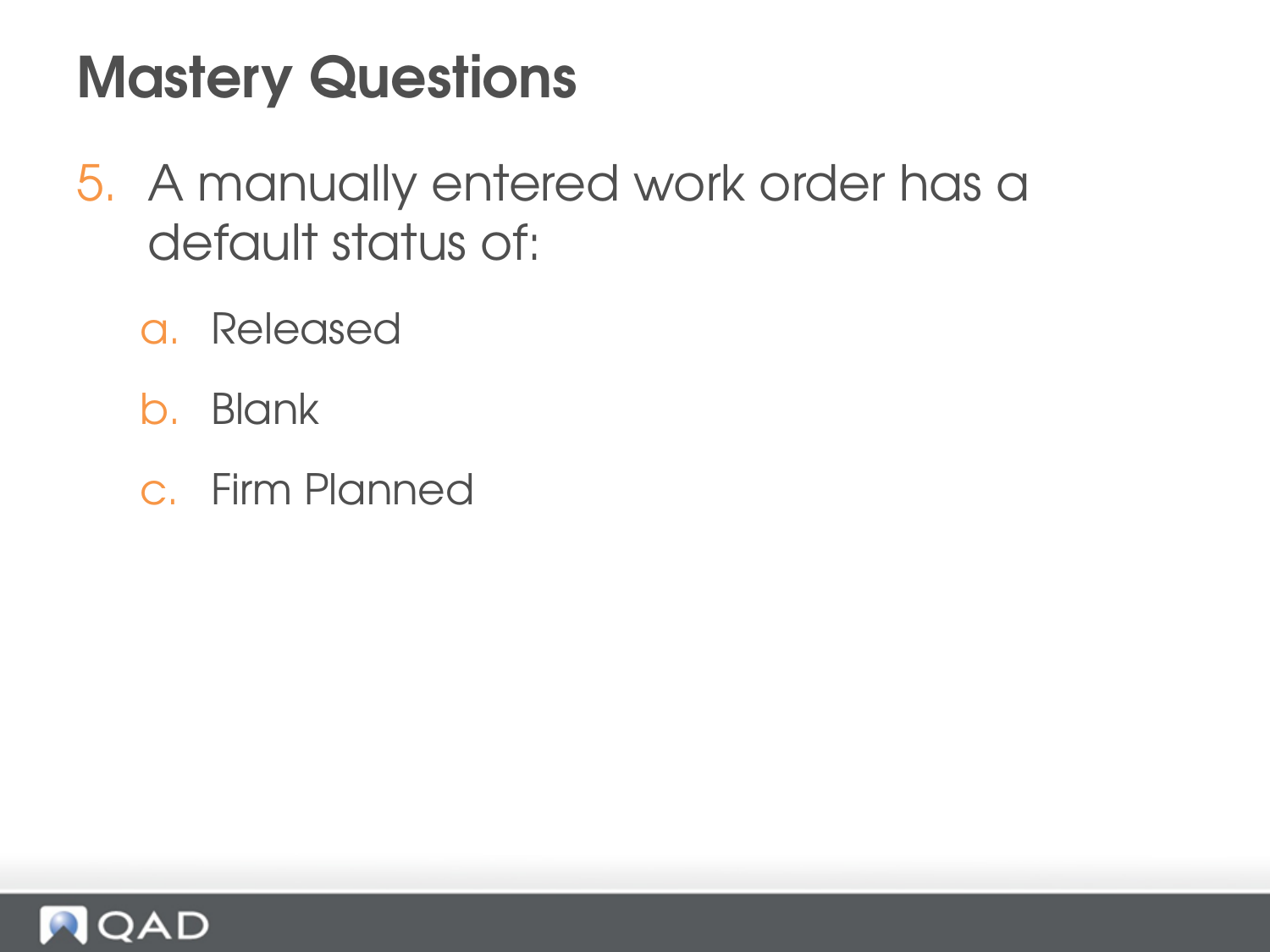

Mastery Questions
A manually entered work order has a default status of:
Released
Blank
Firm Planned